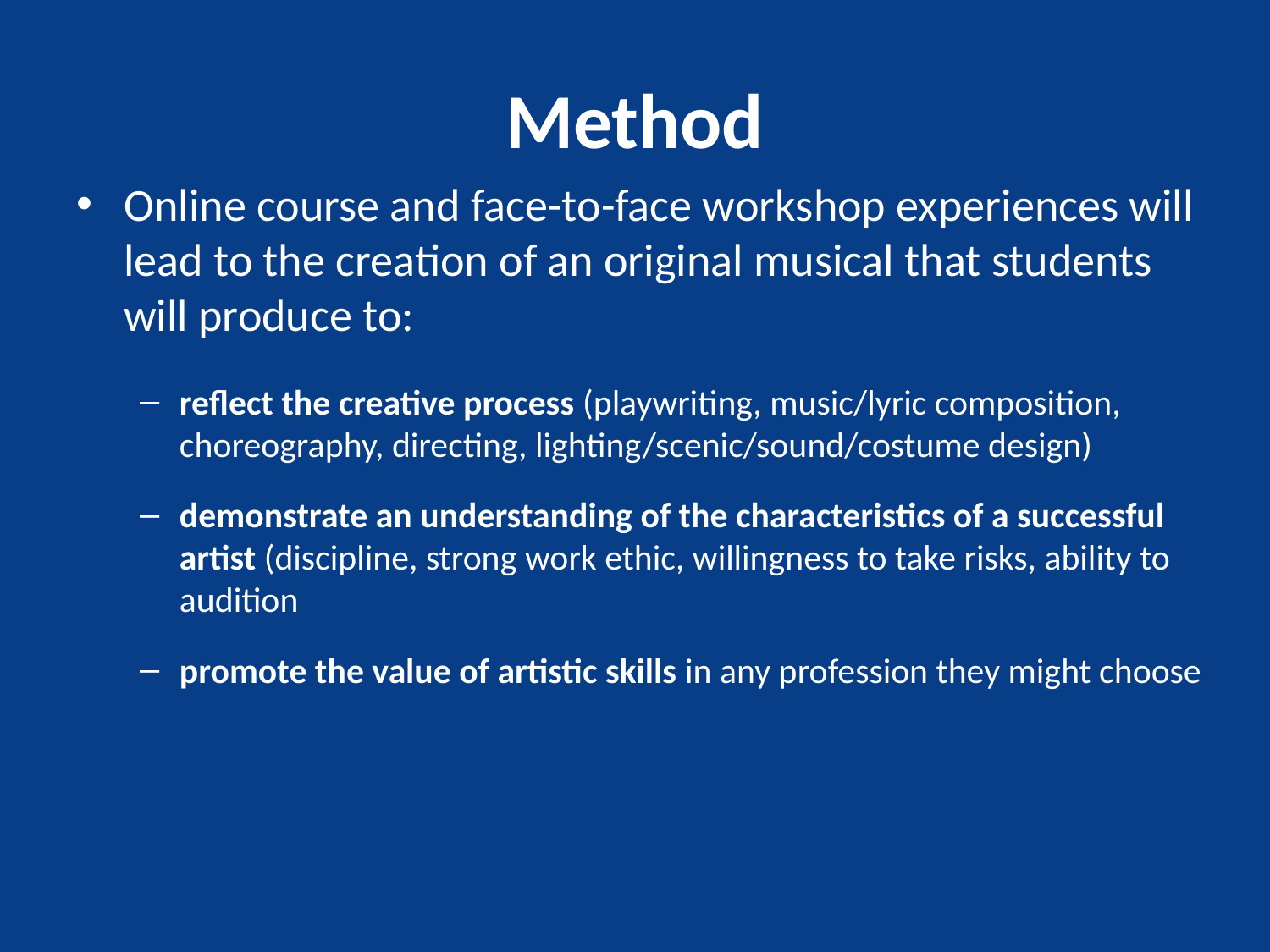

# Method
Online course and face-to-face workshop experiences will lead to the creation of an original musical that students will produce to:
reflect the creative process (playwriting, music/lyric composition, choreography, directing, lighting/scenic/sound/costume design)
demonstrate an understanding of the characteristics of a successful artist (discipline, strong work ethic, willingness to take risks, ability to audition
promote the value of artistic skills in any profession they might choose